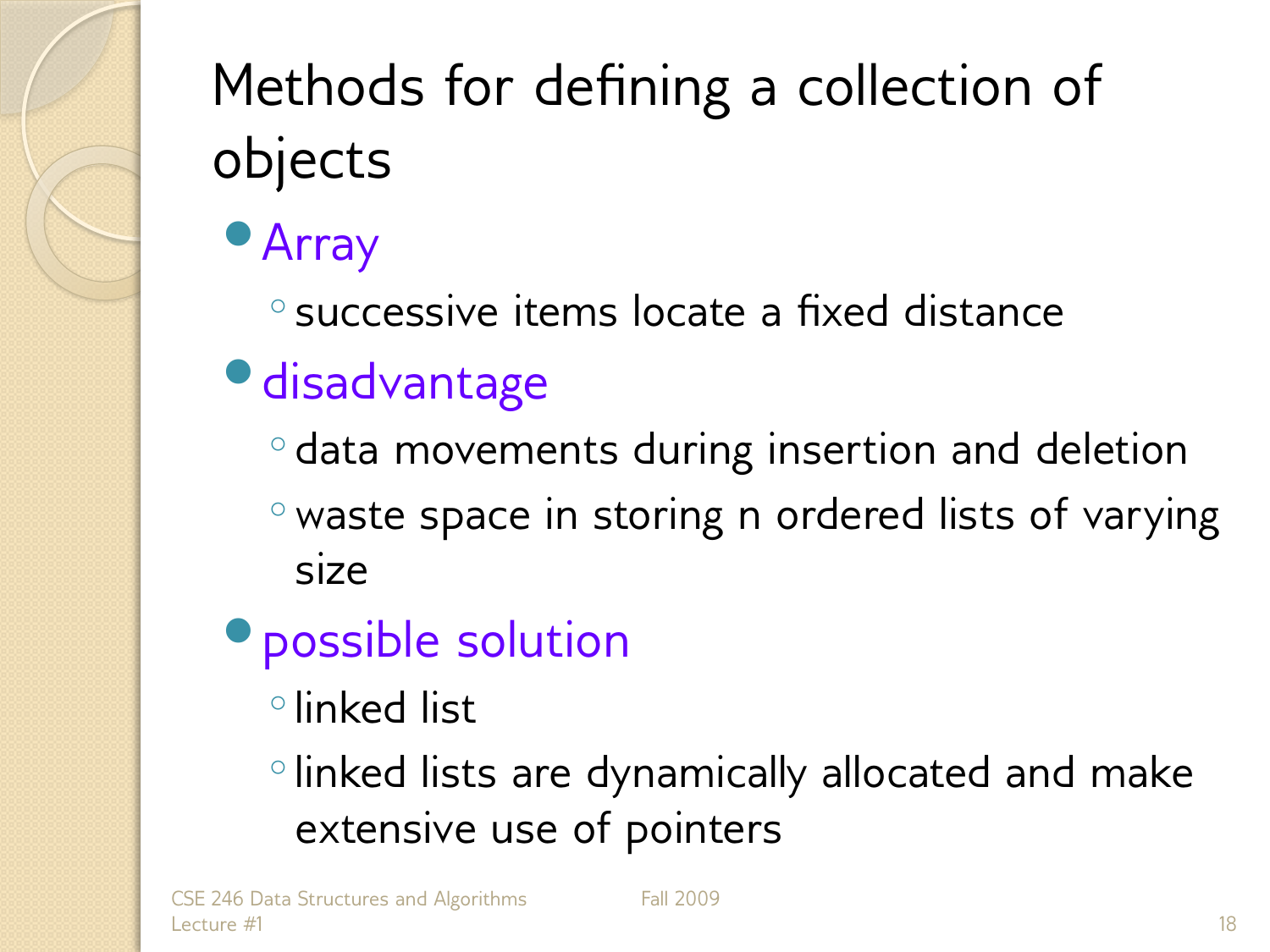

# Methods for defining a collection of objects
Array
successive items locate a fixed distance
disadvantage
data movements during insertion and deletion
waste space in storing n ordered lists of varying size
possible solution
linked list
linked lists are dynamically allocated and make extensive use of pointers

CSE 246 Data Structures and Algorithms                  Fall 2009                                                                Lecture #1
18